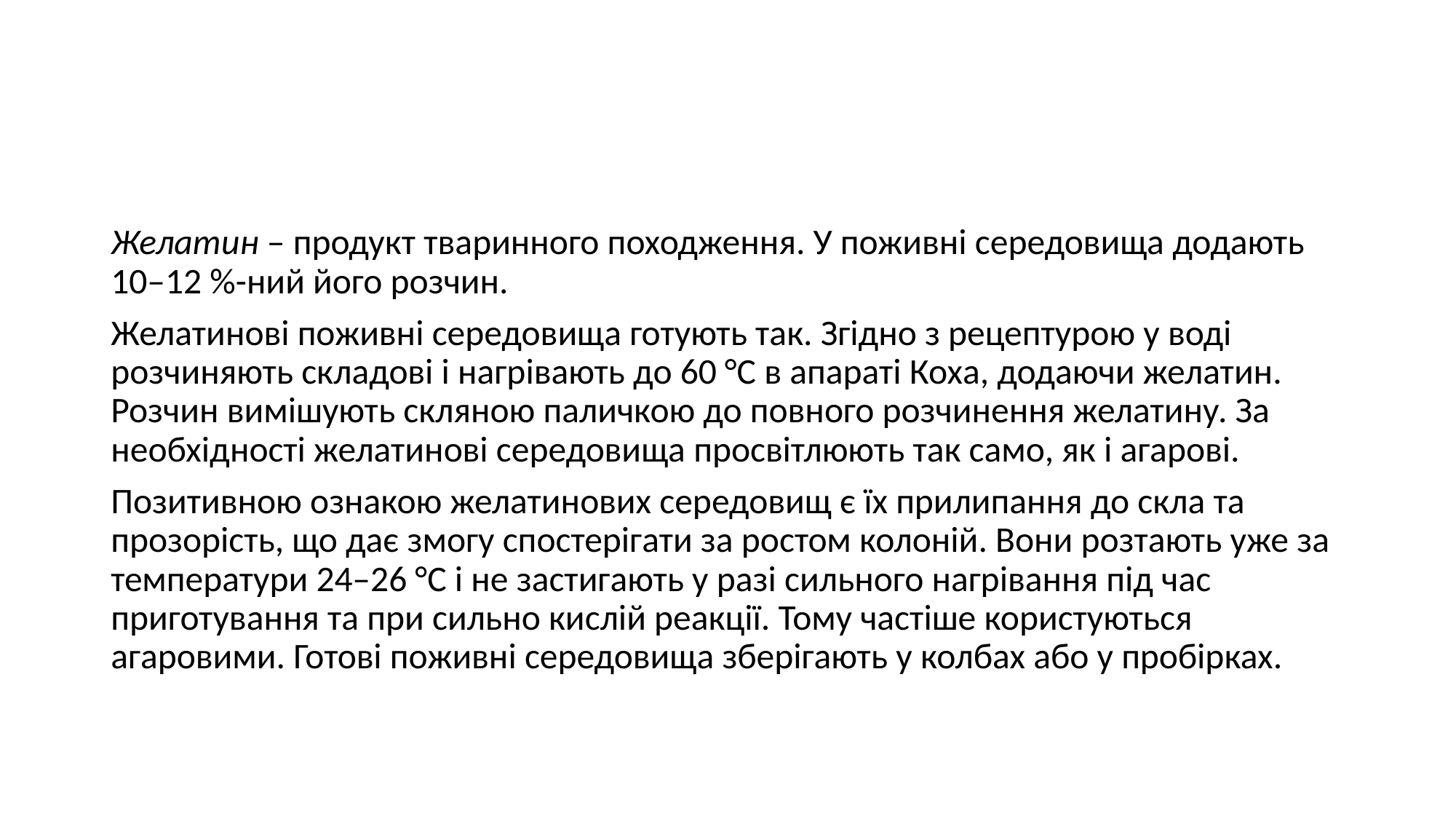

#
Желатин – продукт тваринного походження. У поживні середовища додають 10–12 %-ний його розчин.
Желатинові поживні середовища готують так. Згідно з рецептурою у воді розчиняють складові і нагрівають до 60 °С в апараті Коха, додаючи желатин. Розчин вимішують скляною паличкою до повного розчинення желатину. За необхідності желатинові середовища просвітлюють так само, як і агарові.
Позитивною ознакою желатинових середовищ є їх прилипання до скла та прозорість, що дає змогу спостерігати за ростом колоній. Вони розтають уже за температури 24–26 °С і не застигають у разі сильного нагрівання під час приготування та при сильно кислій реакції. Тому частіше користуються агаровими. Готові поживні середовища зберігають у колбах або у пробірках.